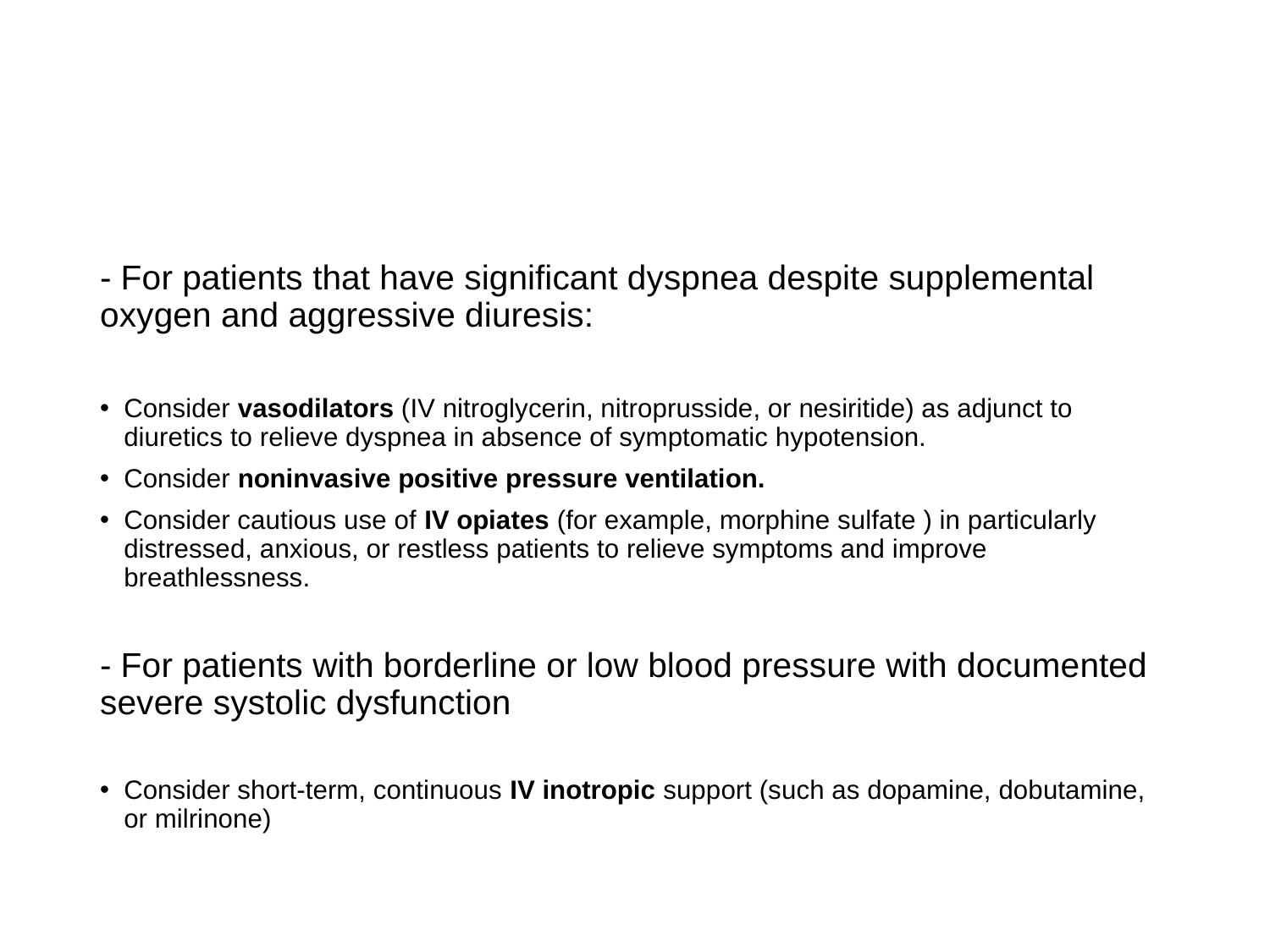

#
- For patients that have significant dyspnea despite supplemental oxygen and aggressive diuresis:

Consider vasodilators (IV nitroglycerin, nitroprusside, or nesiritide) as adjunct to diuretics to relieve dyspnea in absence of symptomatic hypotension.
Consider noninvasive positive pressure ventilation.
Consider cautious use of IV opiates (for example, morphine sulfate ) in particularly distressed, anxious, or restless patients to relieve symptoms and improve breathlessness.

- For patients with borderline or low blood pressure with documented severe systolic dysfunction

Consider short-term, continuous IV inotropic support (such as dopamine, dobutamine, or milrinone)